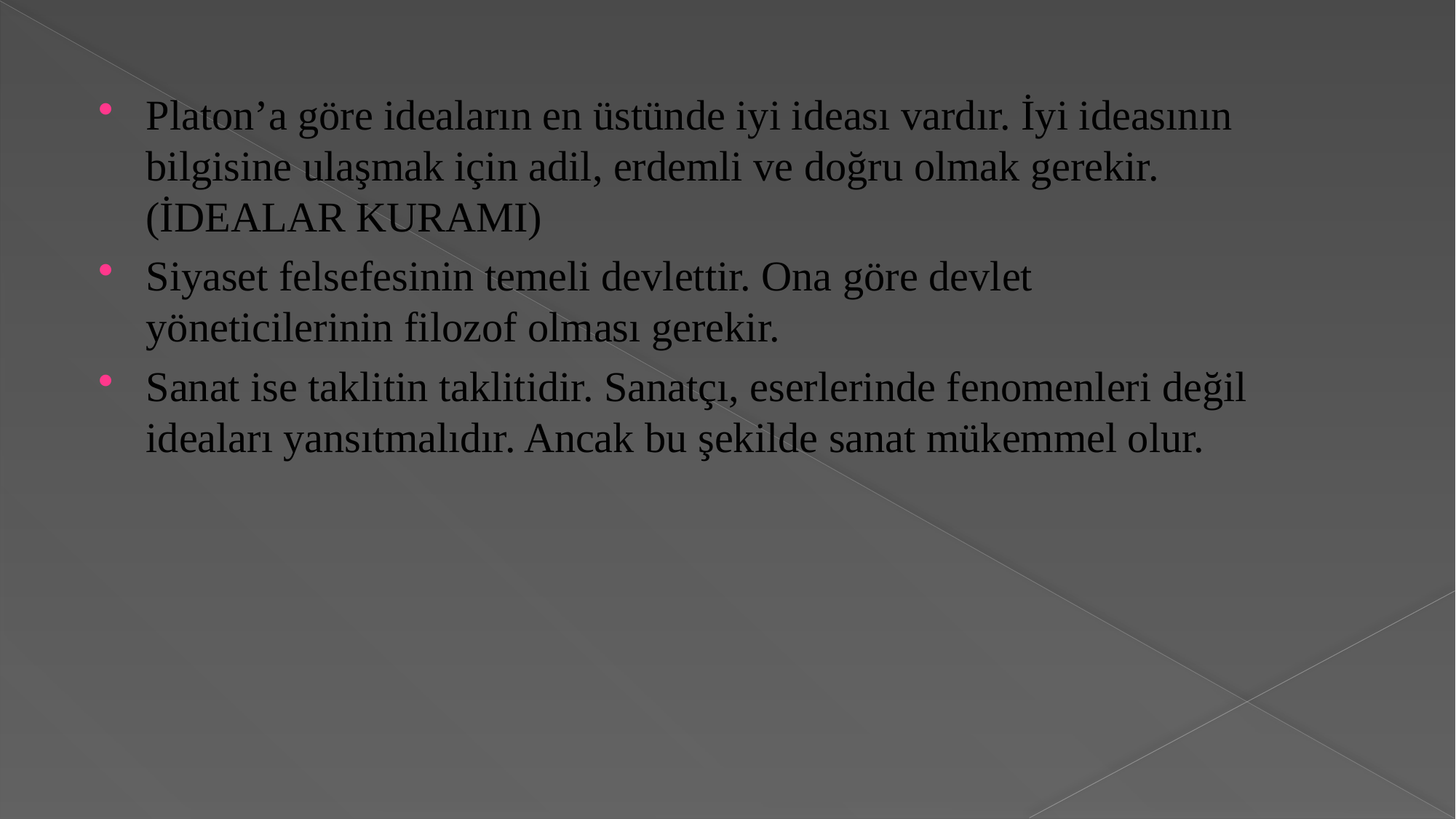

Platon’a göre ideaların en üstünde iyi ideası vardır. İyi ideasının bilgisine ulaşmak için adil, erdemli ve doğru olmak gerekir. (İDEALAR KURAMI)
Siyaset felsefesinin temeli devlettir. Ona göre devlet yöneticilerinin filozof olması gerekir.
Sanat ise taklitin taklitidir. Sanatçı, eserlerinde fenomenleri değil ideaları yansıtmalıdır. Ancak bu şekilde sanat mükemmel olur.